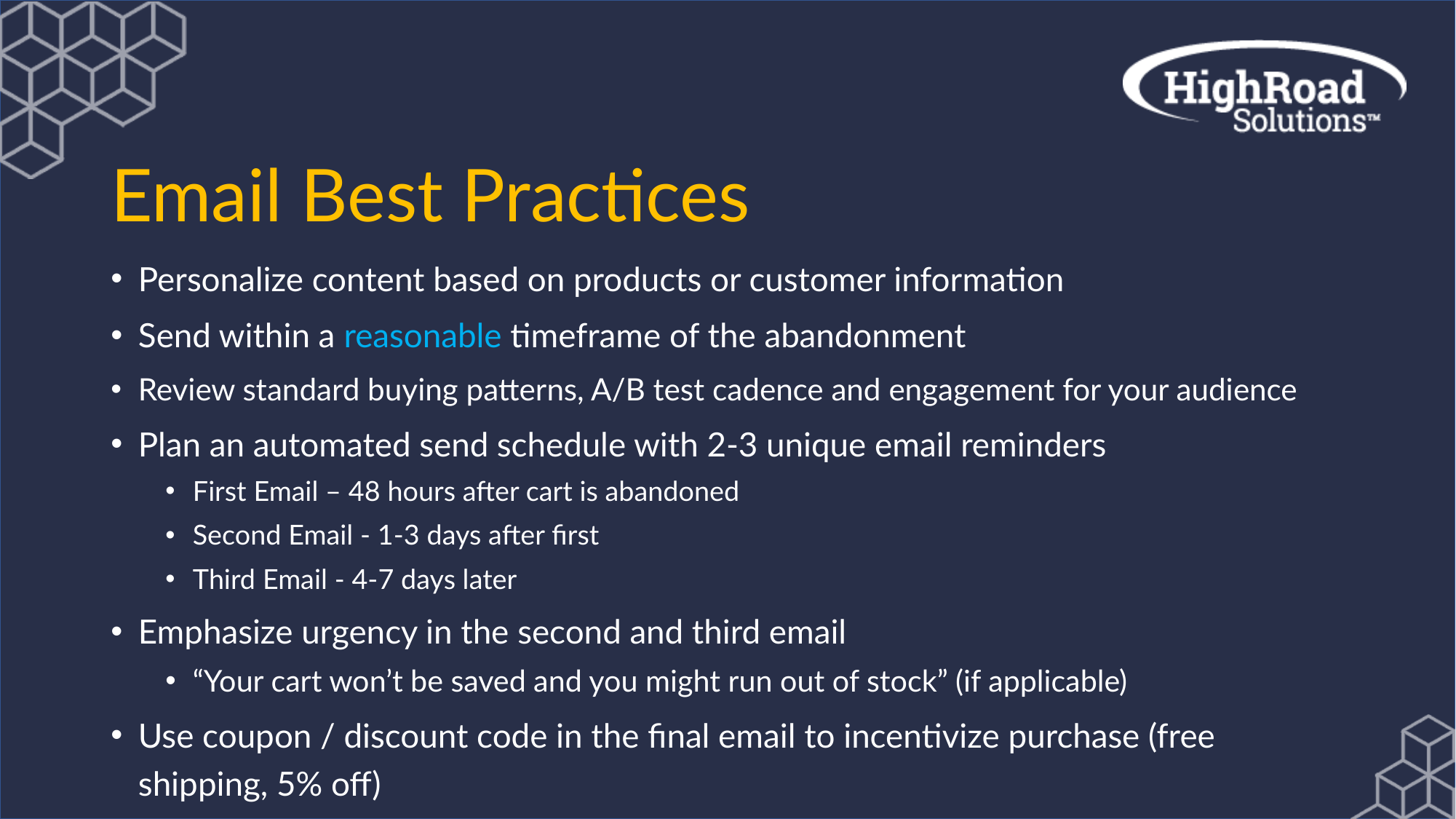

# Email Best Practices
Personalize content based on products or customer information
Send within a reasonable timeframe of the abandonment
Review standard buying patterns, A/B test cadence and engagement for your audience
Plan an automated send schedule with 2-3 unique email reminders
First Email – 48 hours after cart is abandoned
Second Email - 1-3 days after first
Third Email - 4-7 days later
Emphasize urgency in the second and third email
“Your cart won’t be saved and you might run out of stock” (if applicable)
Use coupon / discount code in the final email to incentivize purchase (free shipping, 5% off)